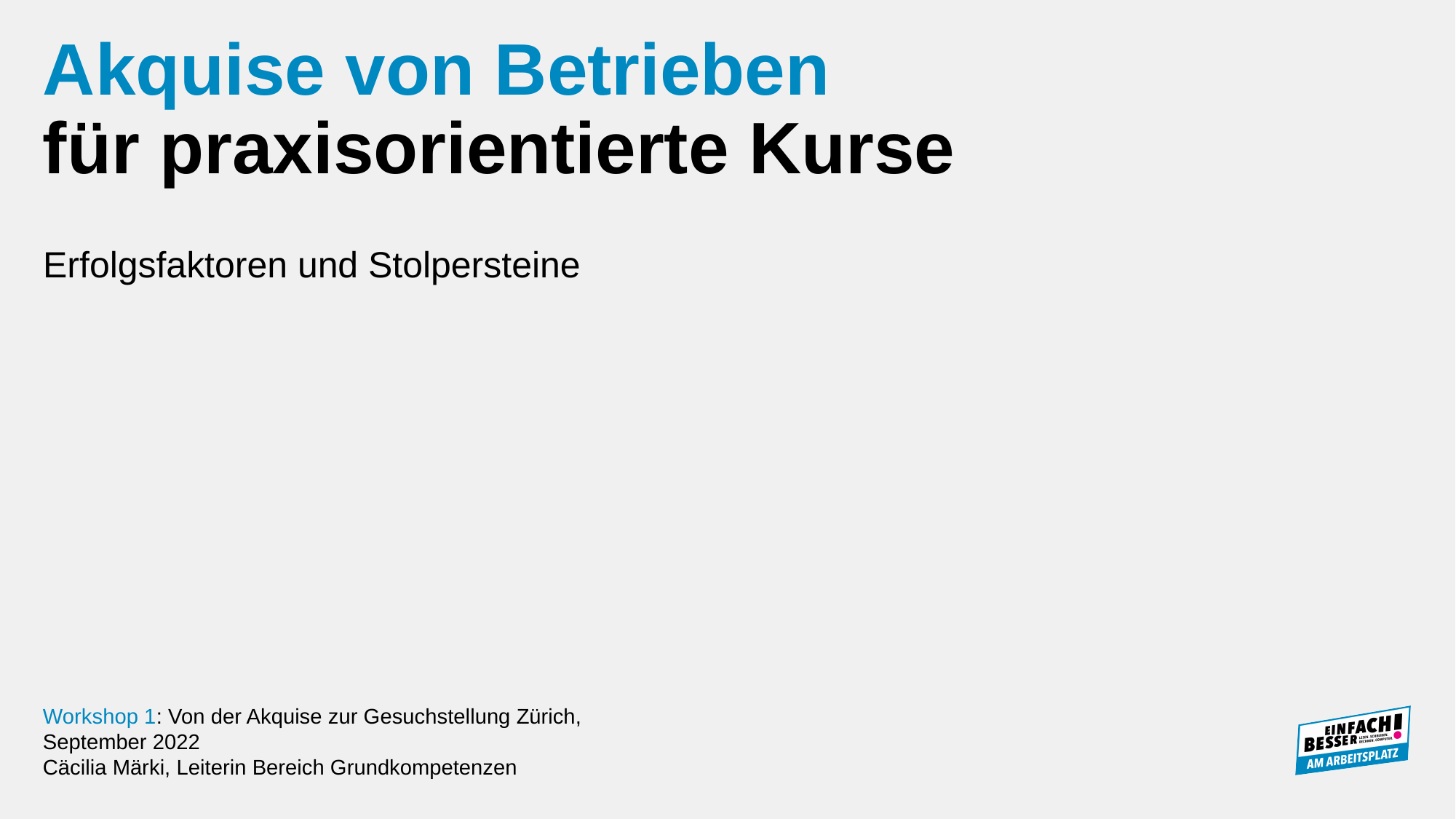

Akquise von Betrieben
für praxisorientierte Kurse
Erfolgsfaktoren und Stolpersteine
Workshop 1: Von der Akquise zur Gesuchstellung Zürich,
September 2022
Cäcilia Märki, Leiterin Bereich Grundkompetenzen